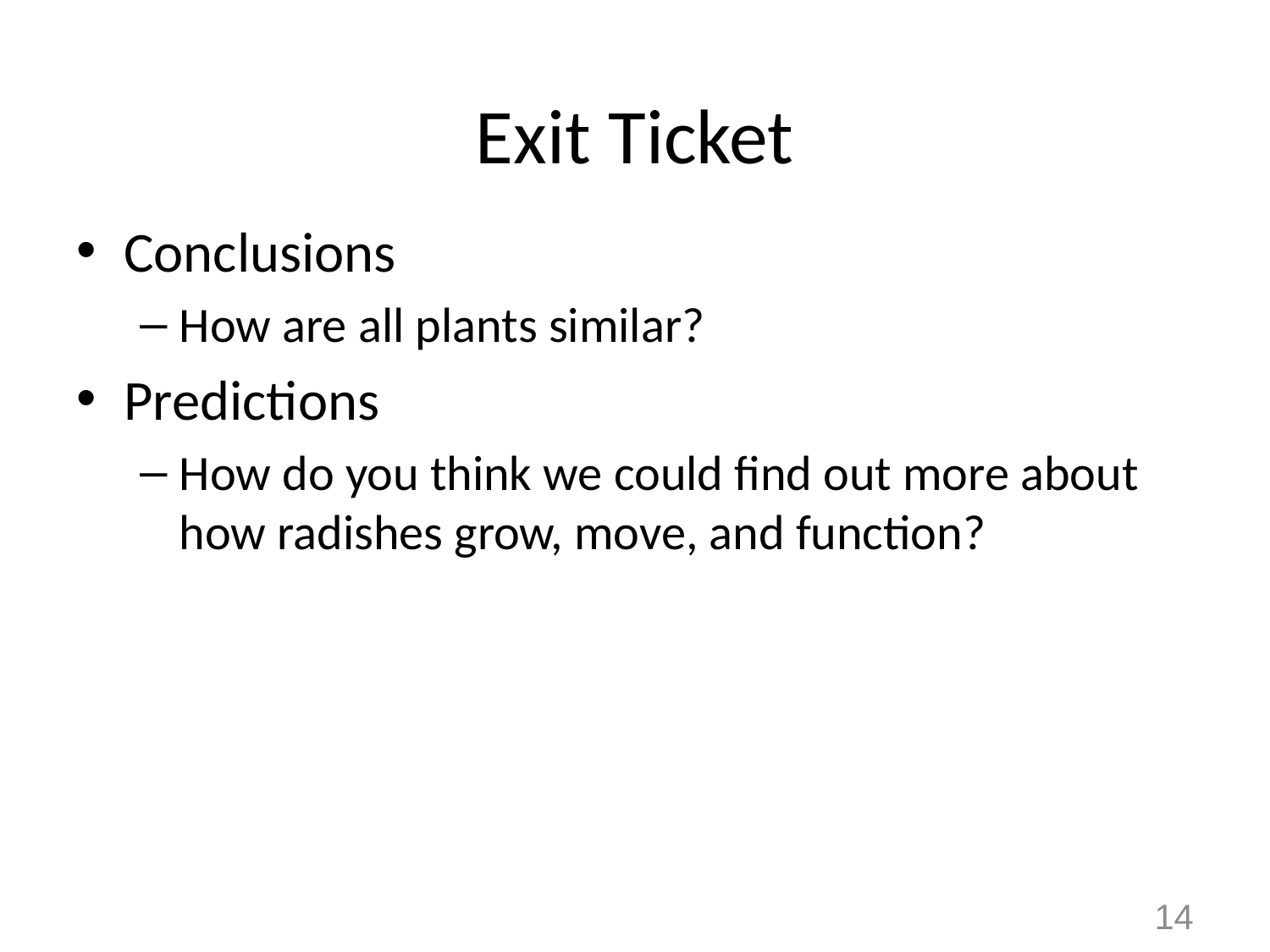

# Exit Ticket
Conclusions
How are all plants similar?
Predictions
How do you think we could find out more about how radishes grow, move, and function?
14